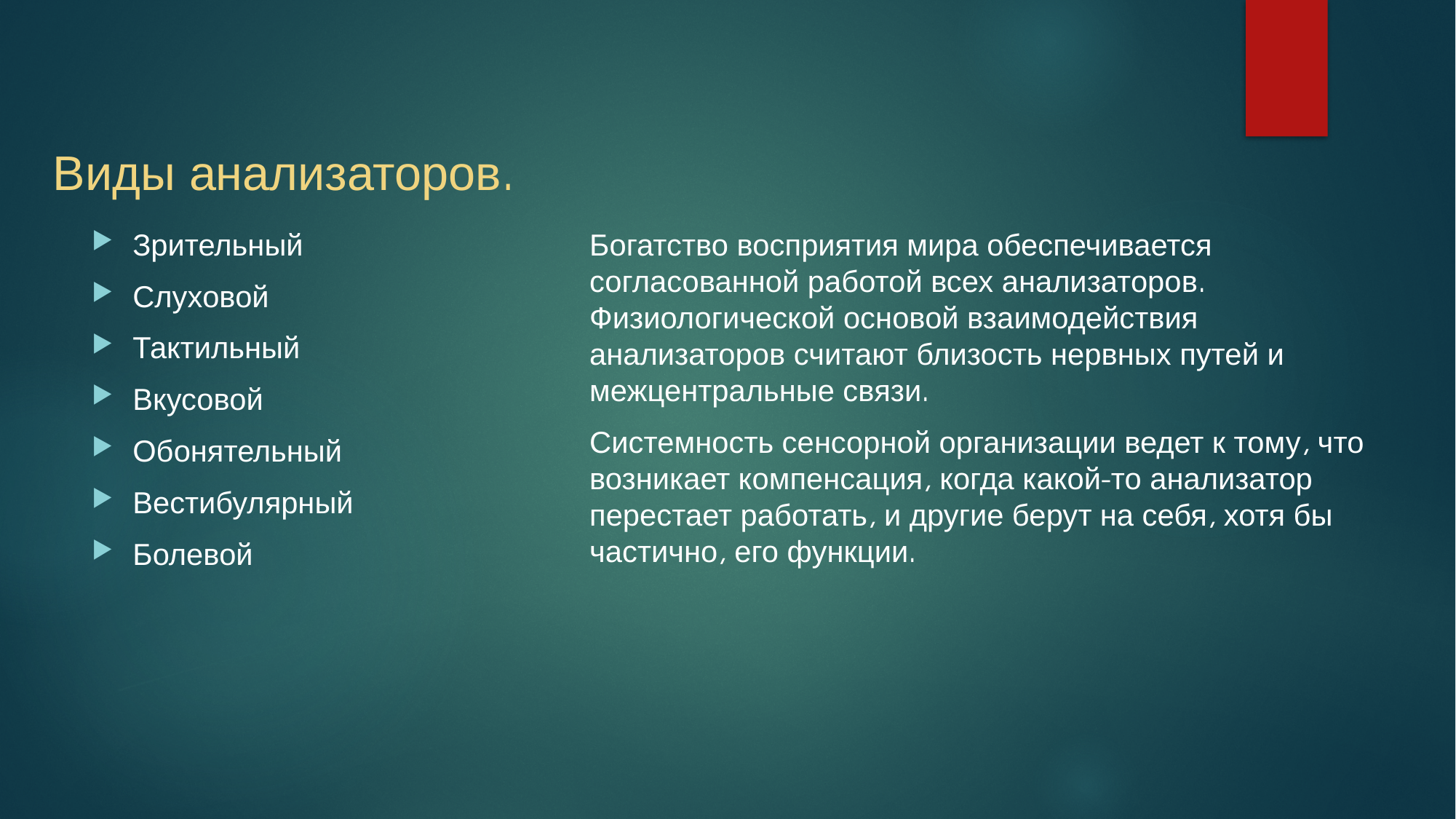

# Виды анализаторов.
Зрительный
Слуховой
Тактильный
Вкусовой
Обонятельный
Вестибулярный
Болевой

Богатство восприятия мира обеспечивается согласованной работой всех анализаторов. Физиологической основой взаимодействия анализаторов считают близость нервных путей и межцентральные связи.
Системность сенсорной организации ведет к тому, что возникает компенсация, когда какой-то анализатор перестает работать, и другие берут на себя, хотя бы частично, его функции.